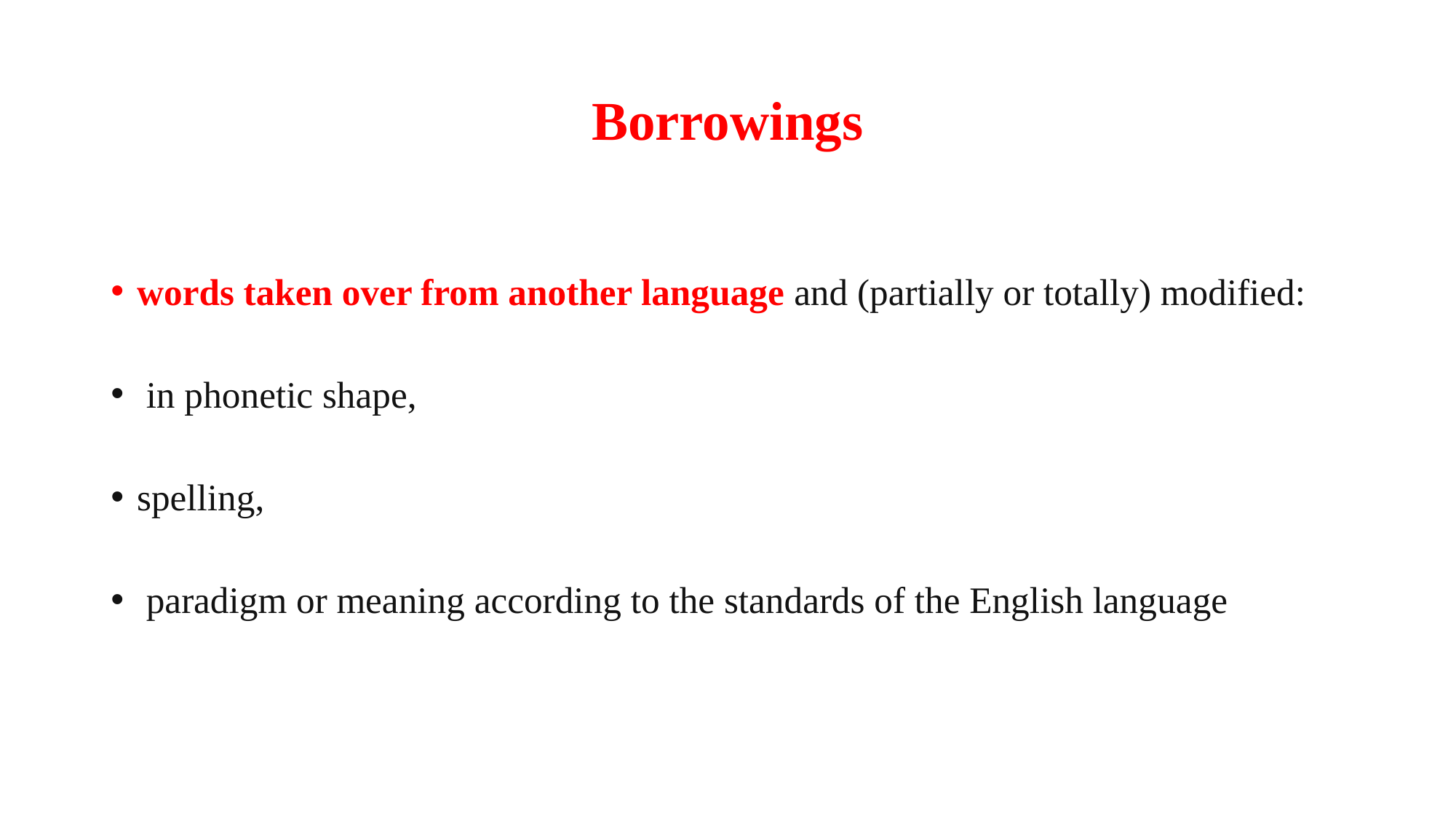

# Borrowings
words taken over from another language and (partially or totally) modified:
 in phonetic shape,
spelling,
 paradigm or meaning according to the standards of the English language